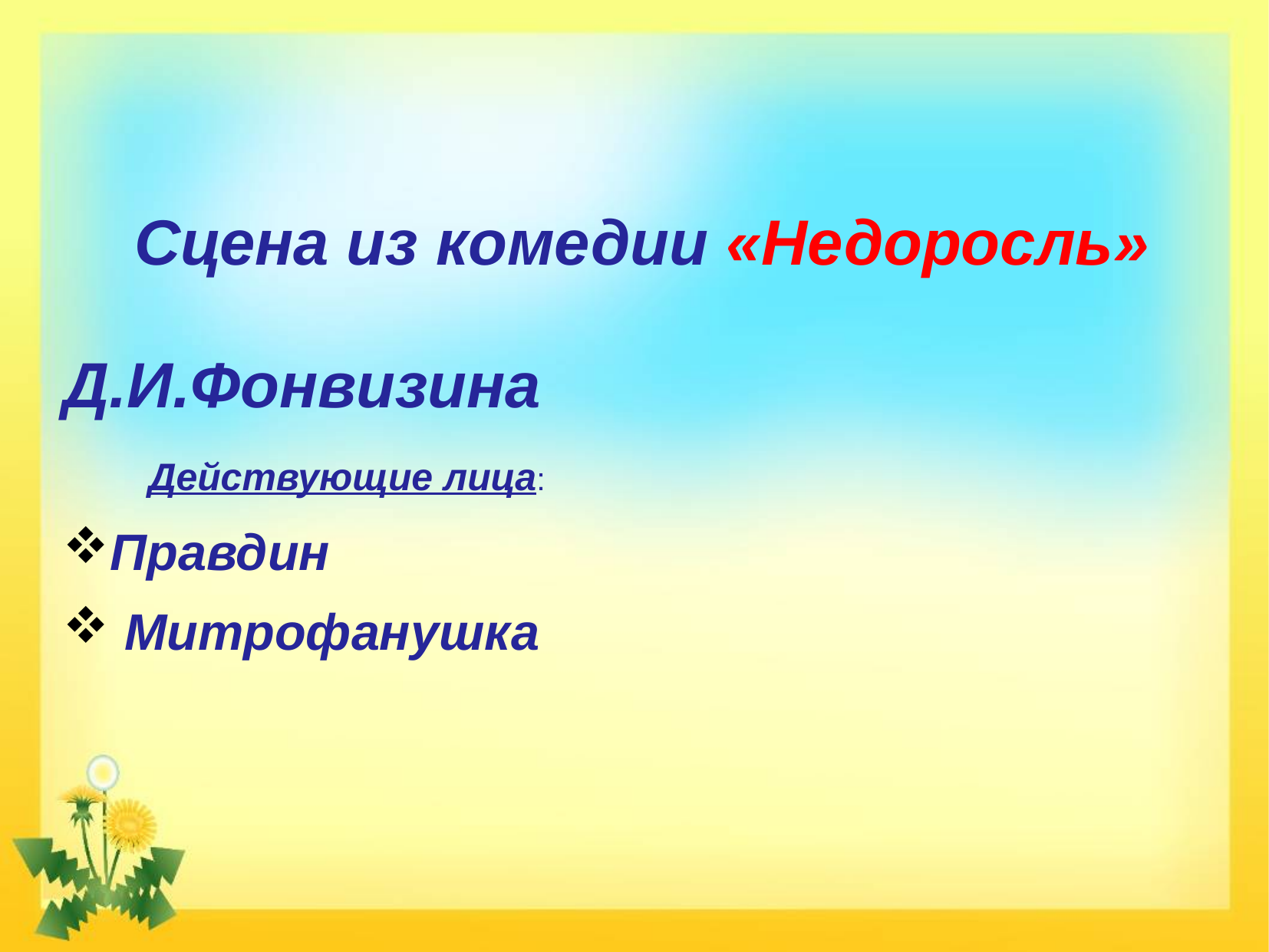

#

    Сцена из комедии «Недоросль»             				            Д.И.Фонвизина
      Действующие лица:
Правдин
 Митрофанушка